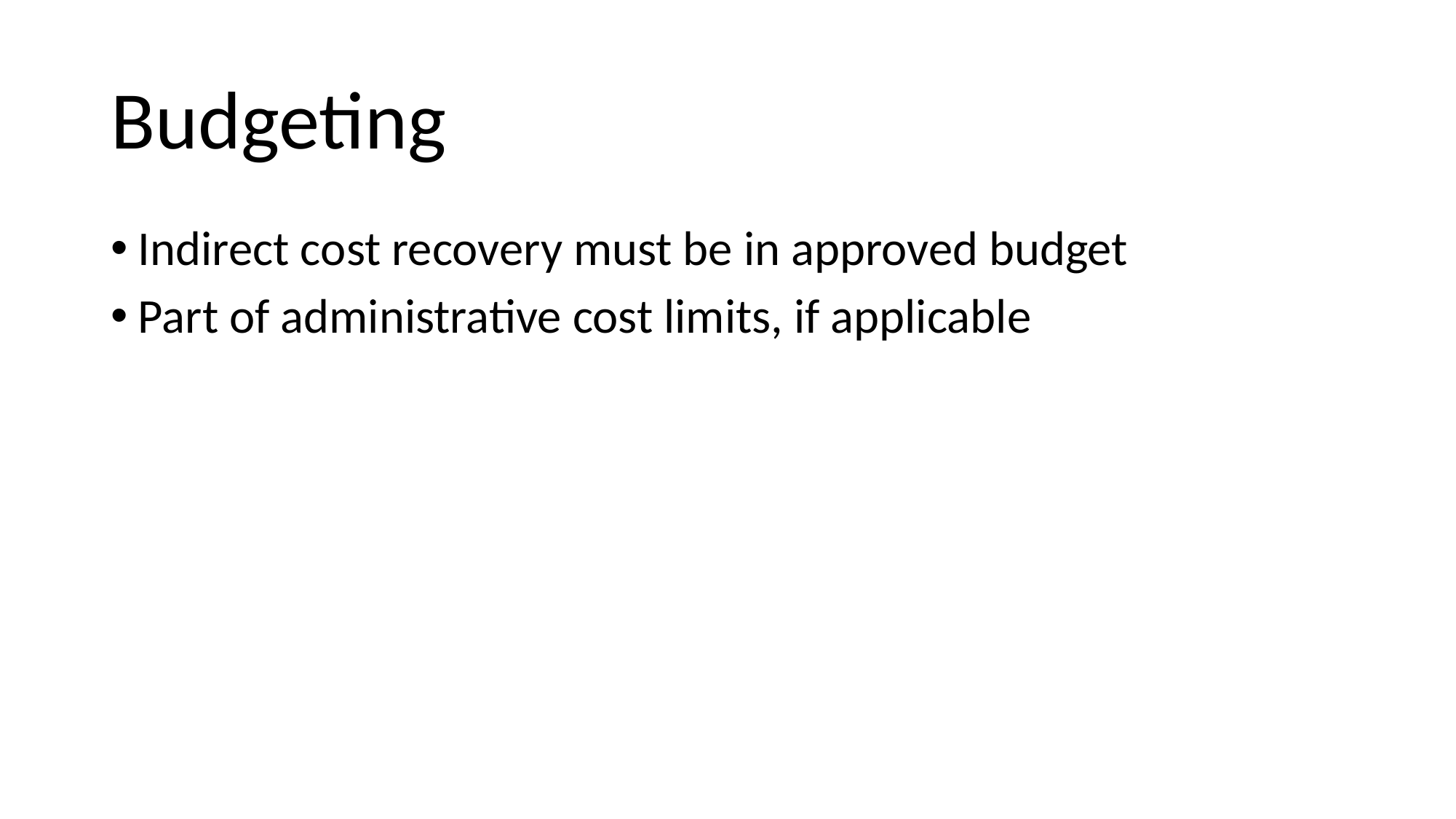

# Budgeting
Indirect cost recovery must be in approved budget
Part of administrative cost limits, if applicable